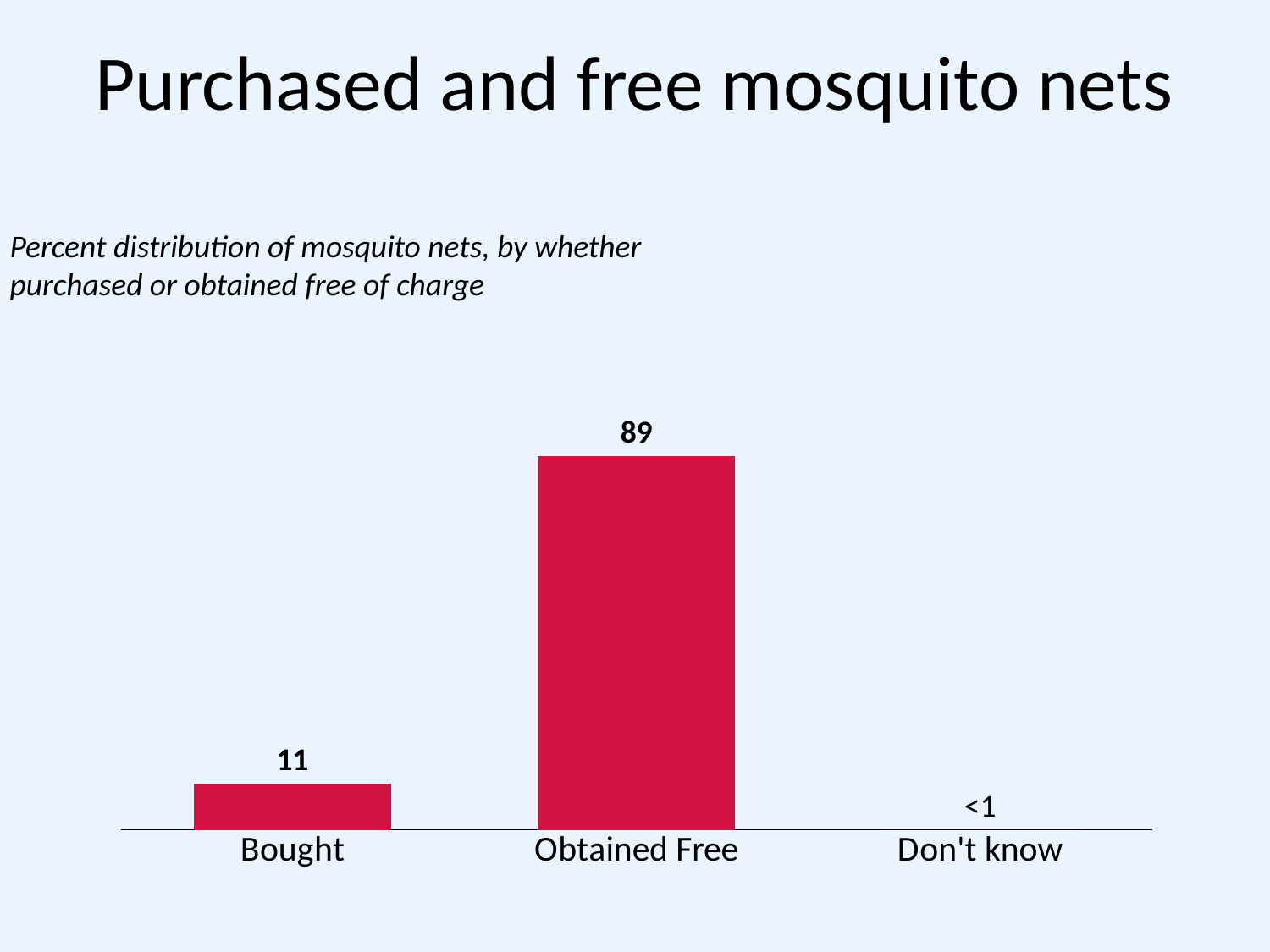

# Purchased and free mosquito nets
Percent distribution of mosquito nets, by whether purchased or obtained free of charge

### Chart

| Category |  |
|---|---|
| Bought | 11.0 |
| Obtained Free | 89.0 |
| Don't know | 0.0 |